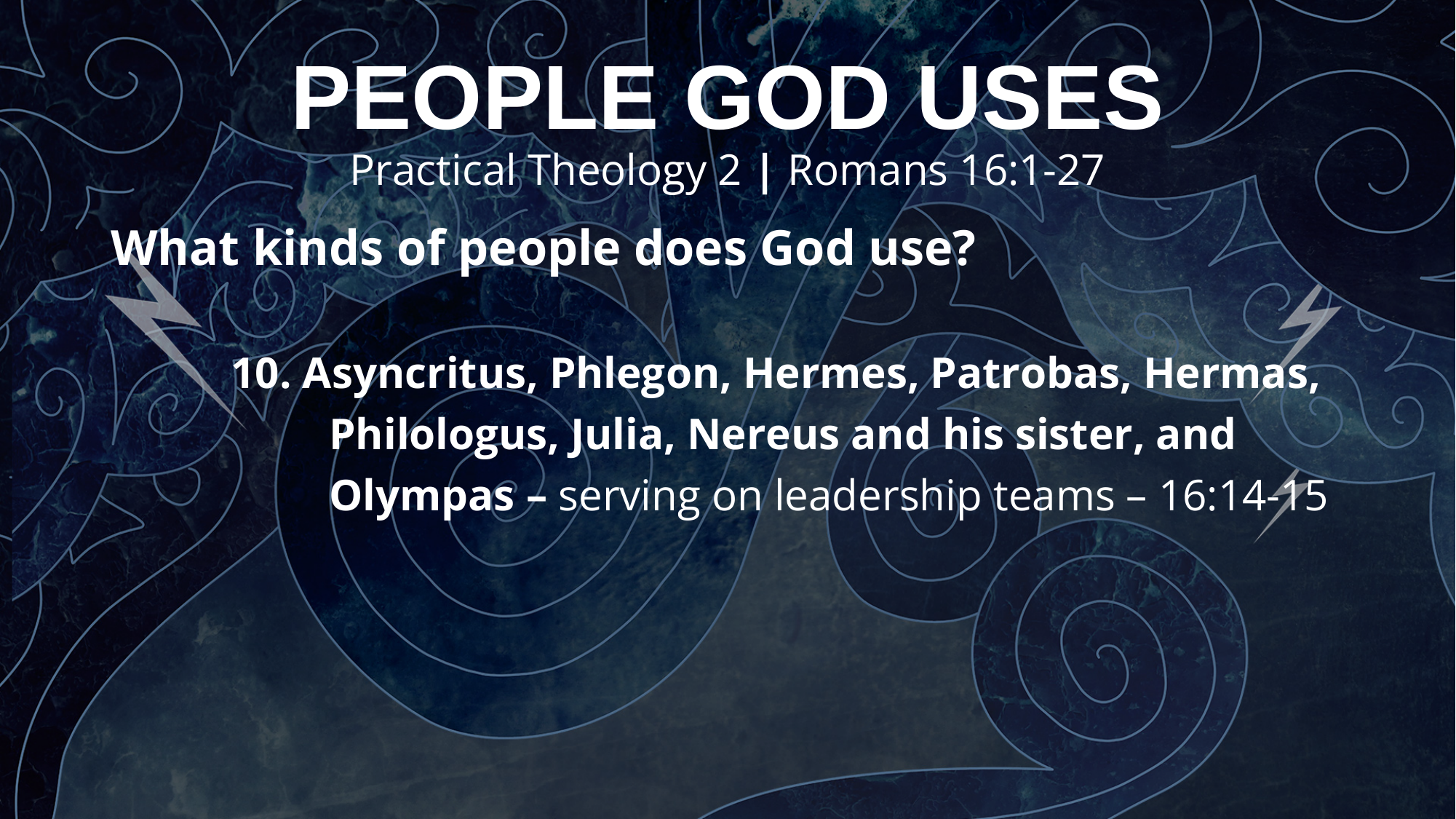

# PEOPLE GOD USES Practical Theology 2 | Romans 16:1-27
What kinds of people does God use?

	 10. Asyncritus, Phlegon, Hermes, Patrobas, Hermas,
		Philologus, Julia, Nereus and his sister, and
		Olympas – serving on leadership teams – 16:14-15